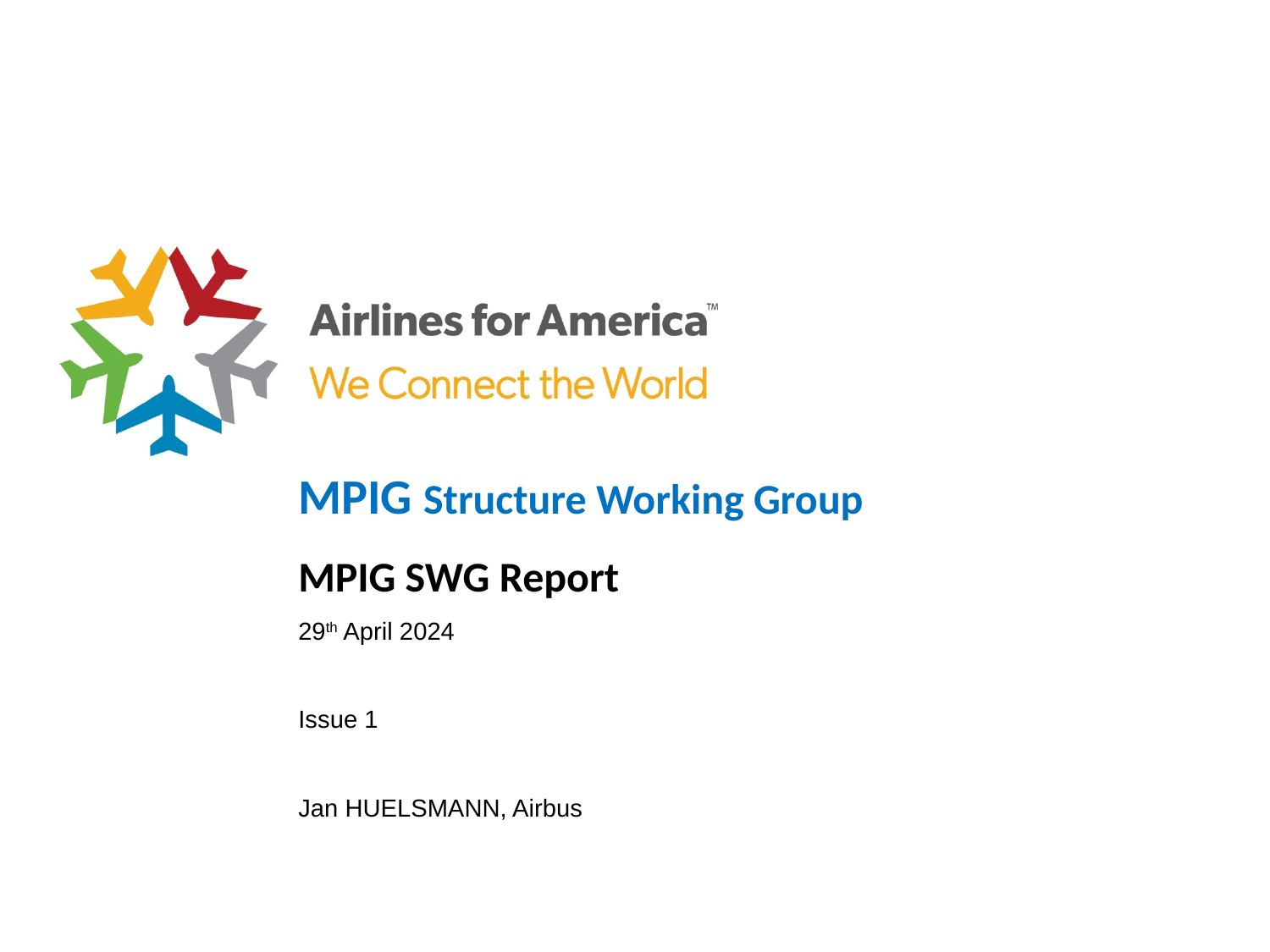

# MPIG Structure Working Group MPIG SWG Report 29th April 2024 Issue 1 Jan HUELSMANN, Airbus